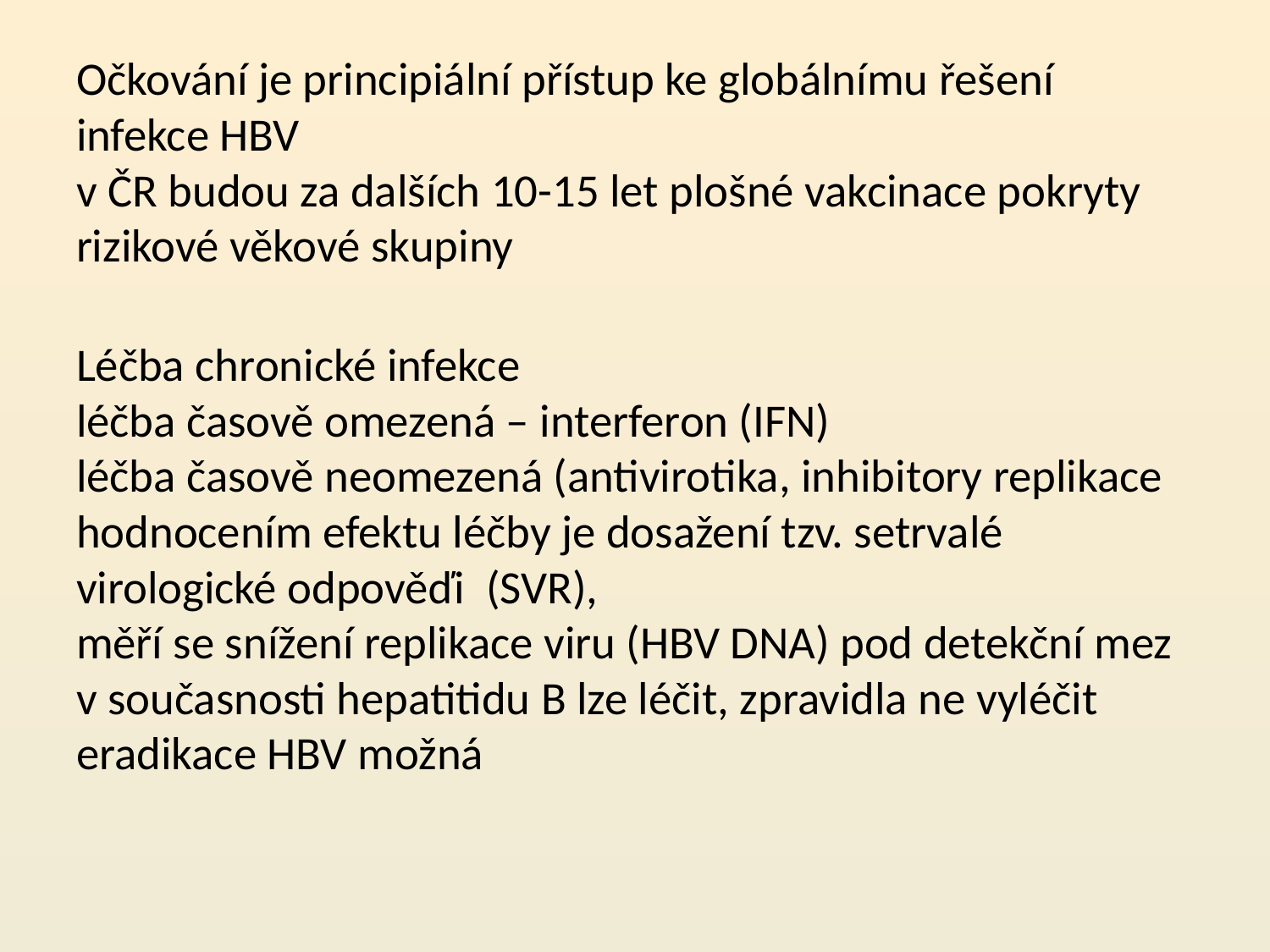

# Očkování je principiální přístup ke globálnímu řešení infekce HBV v ČR budou za dalších 10-15 let plošné vakcinace pokryty rizikové věkové skupiny Léčba chronické infekce léčba časově omezená – interferon (IFN) léčba časově neomezená (antivirotika, inhibitory replikace hodnocením efektu léčby je dosažení tzv. setrvalé virologické odpověďi  (SVR), měří se snížení replikace viru (HBV DNA) pod detekční mez v současnosti hepatitidu B lze léčit, zpravidla ne vyléčit eradikace HBV možná